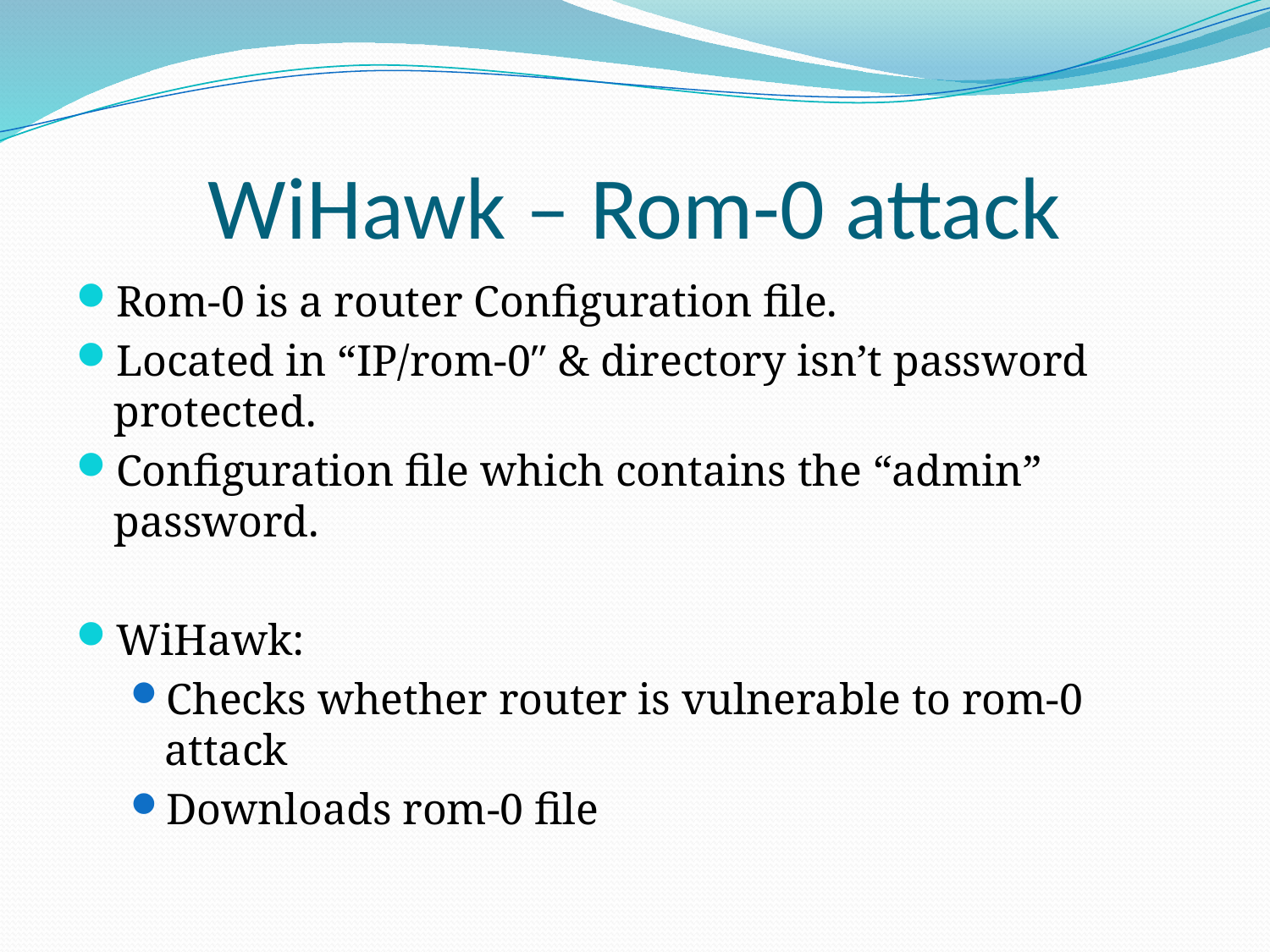

# WiHawk – Rom-0 attack
Rom-0 is a router Configuration file.
Located in “IP/rom-0″ & directory isn’t password protected.
Configuration file which contains the “admin” password.

WiHawk:
Checks whether router is vulnerable to rom-0 attack
Downloads rom-0 file